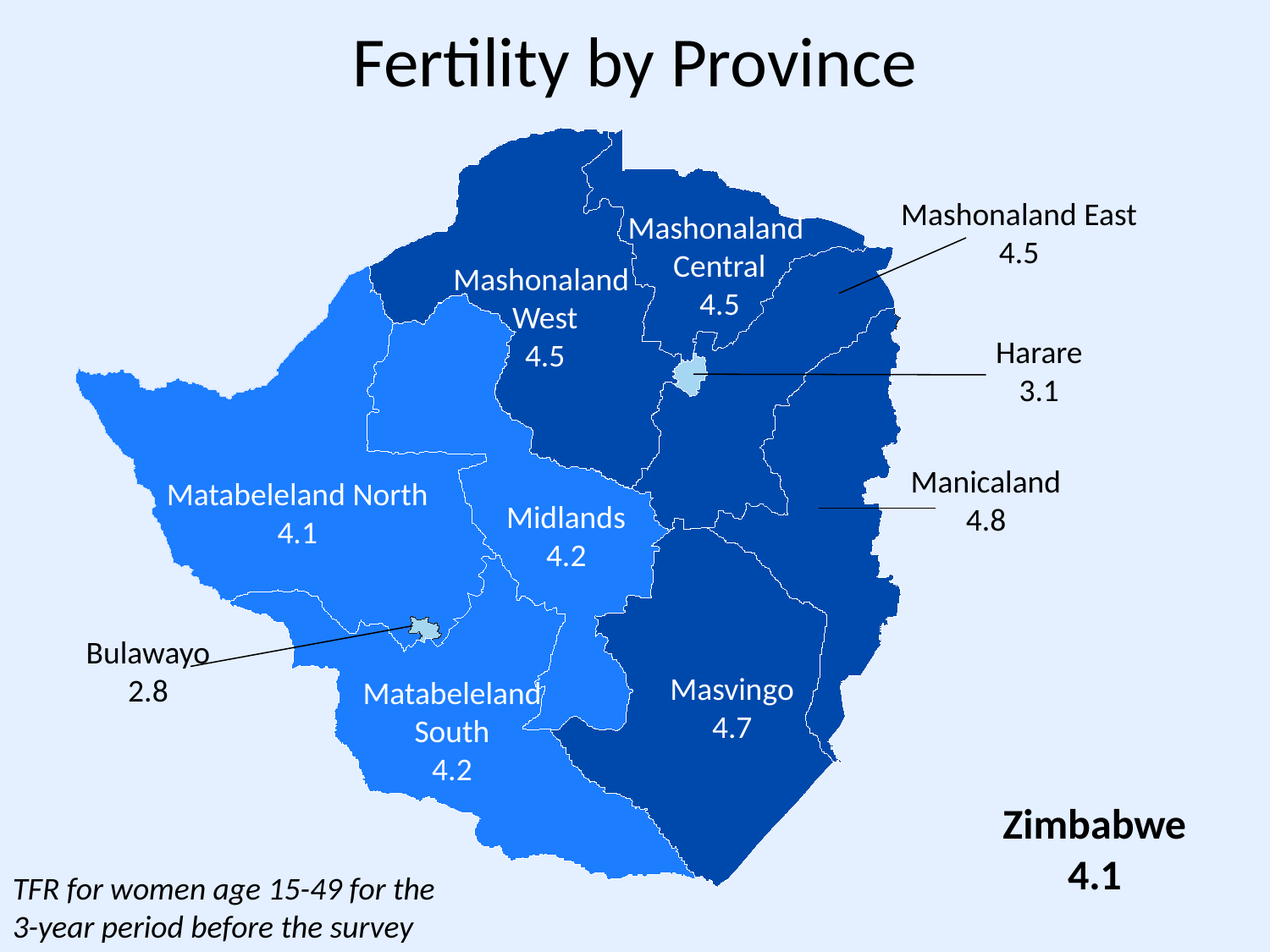

Fertility by Province

Mashonaland East
4.5
Mashonaland
Central
4.5
Mashonaland
West
4.5
Harare
3.1
Manicaland
4.8
Matabeleland North
4.1
Midlands
4.2
Bulawayo
2.8
Masvingo
4.7
Matabeleland
South
4.2
Zimbabwe
4.1
TFR for women age 15-49 for the 3-year period before the survey